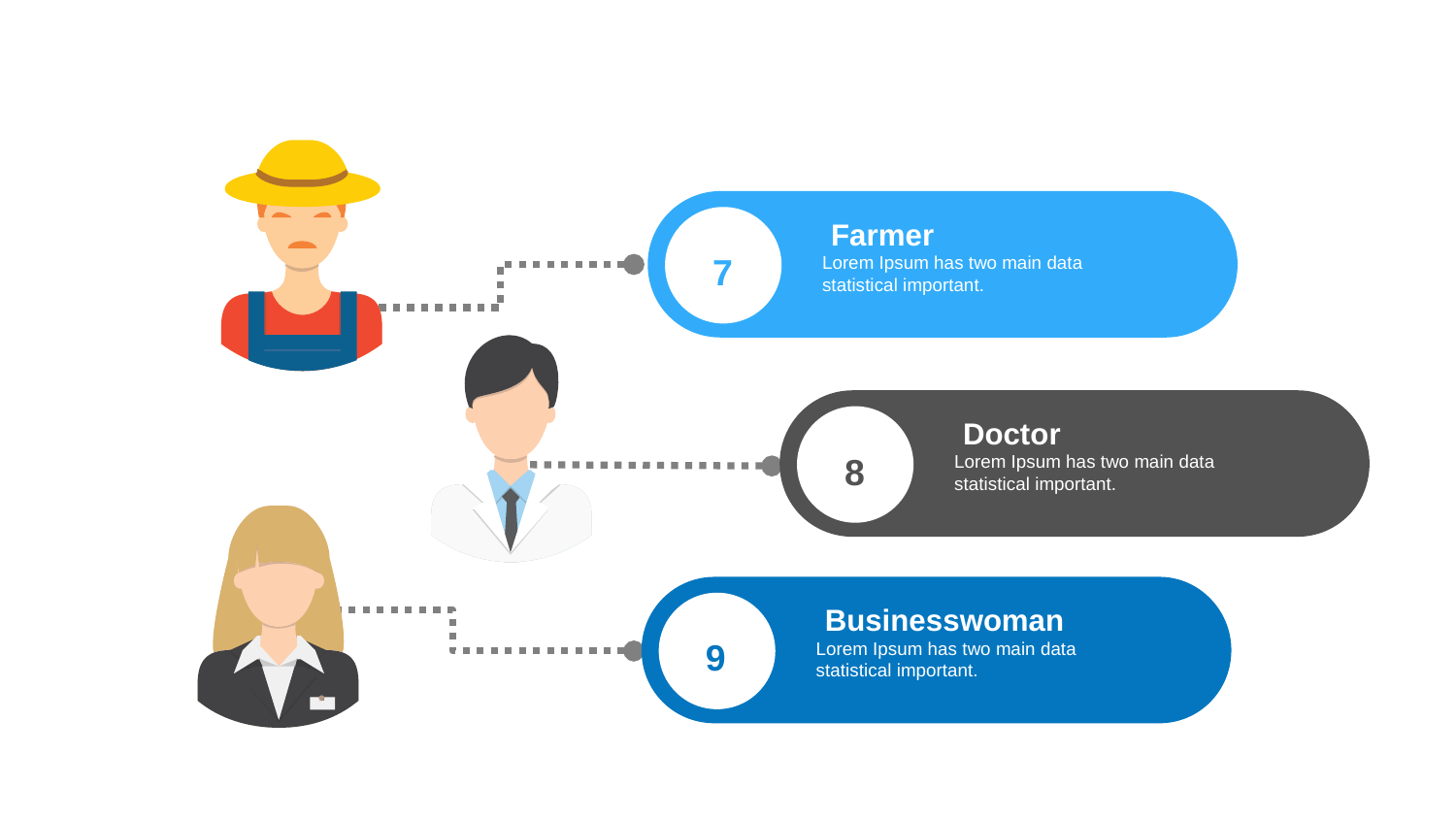

Farmer
7
Lorem Ipsum has two main data statistical important.

Doctor
8
Lorem Ipsum has two main data statistical important.

Businesswoman
9
Lorem Ipsum has two main data statistical important.